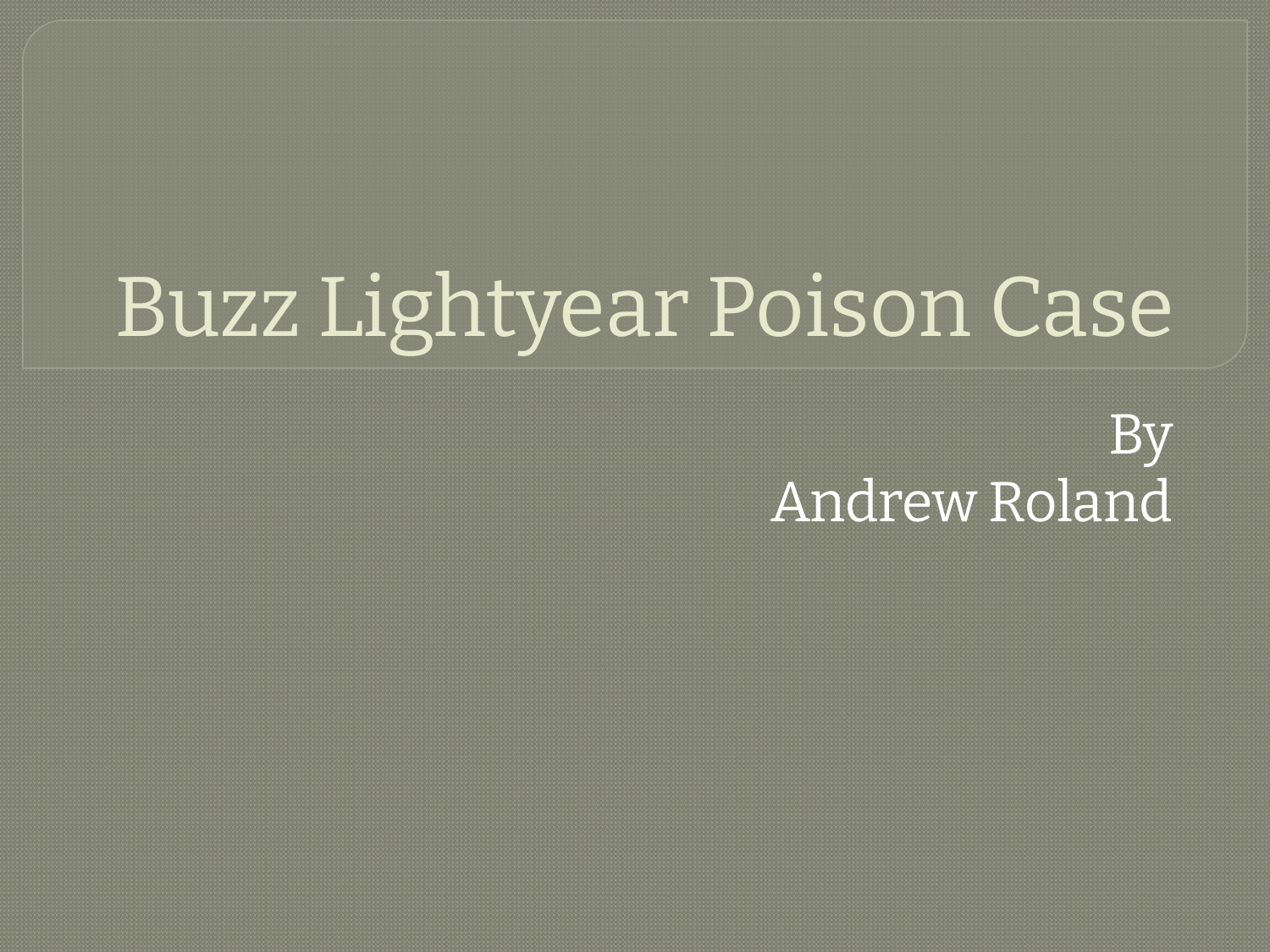

# Buzz Lightyear Poison Case
By
Andrew Roland